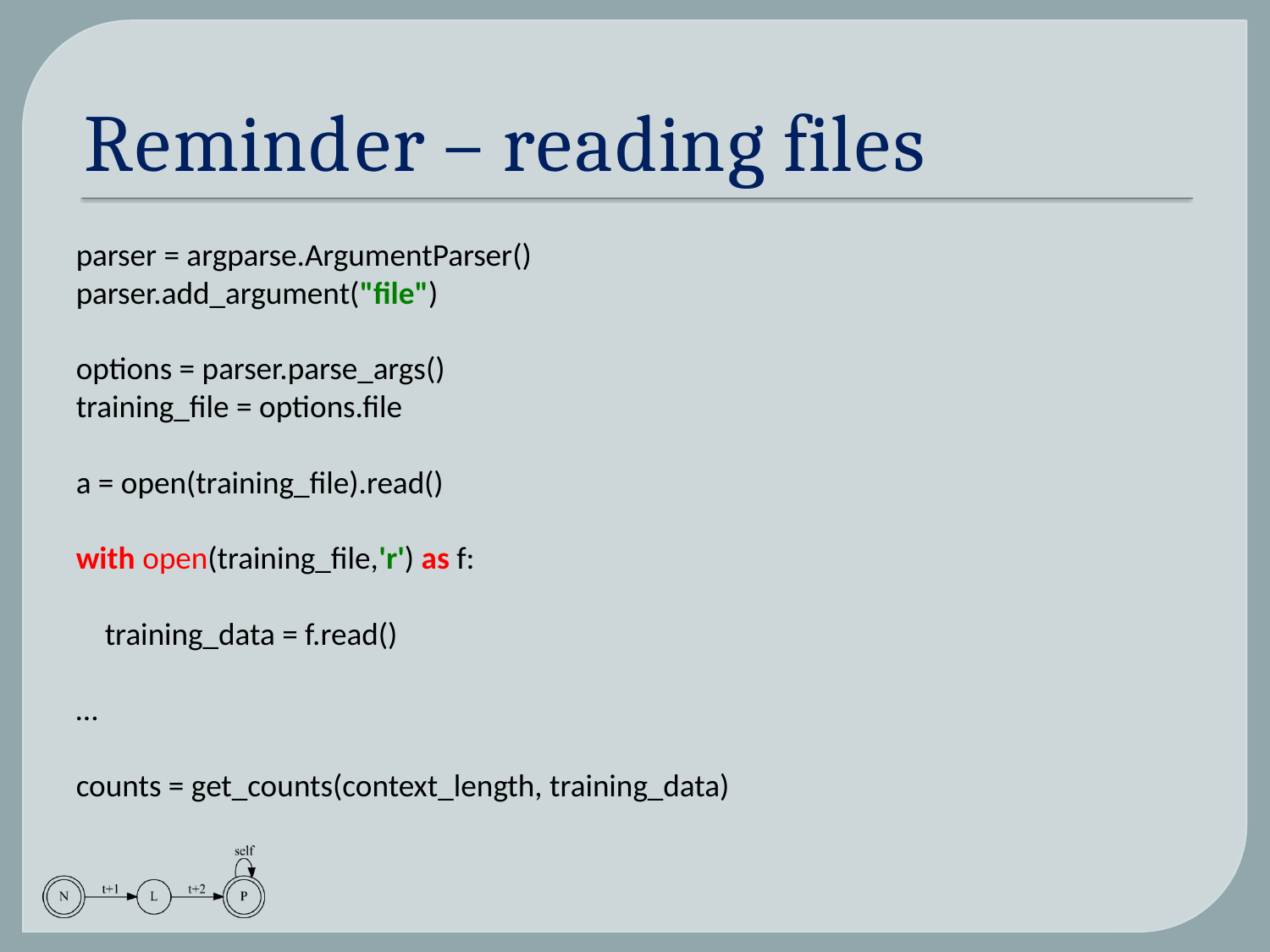

# Reminder – reading files
parser = argparse.ArgumentParser()
parser.add_argument("file")
options = parser.parse_args()
training_file = options.file
a = open(training_file).read()

with open(training_file,'r') as f:
    training_data = f.read()

…

counts = get_counts(context_length, training_data)